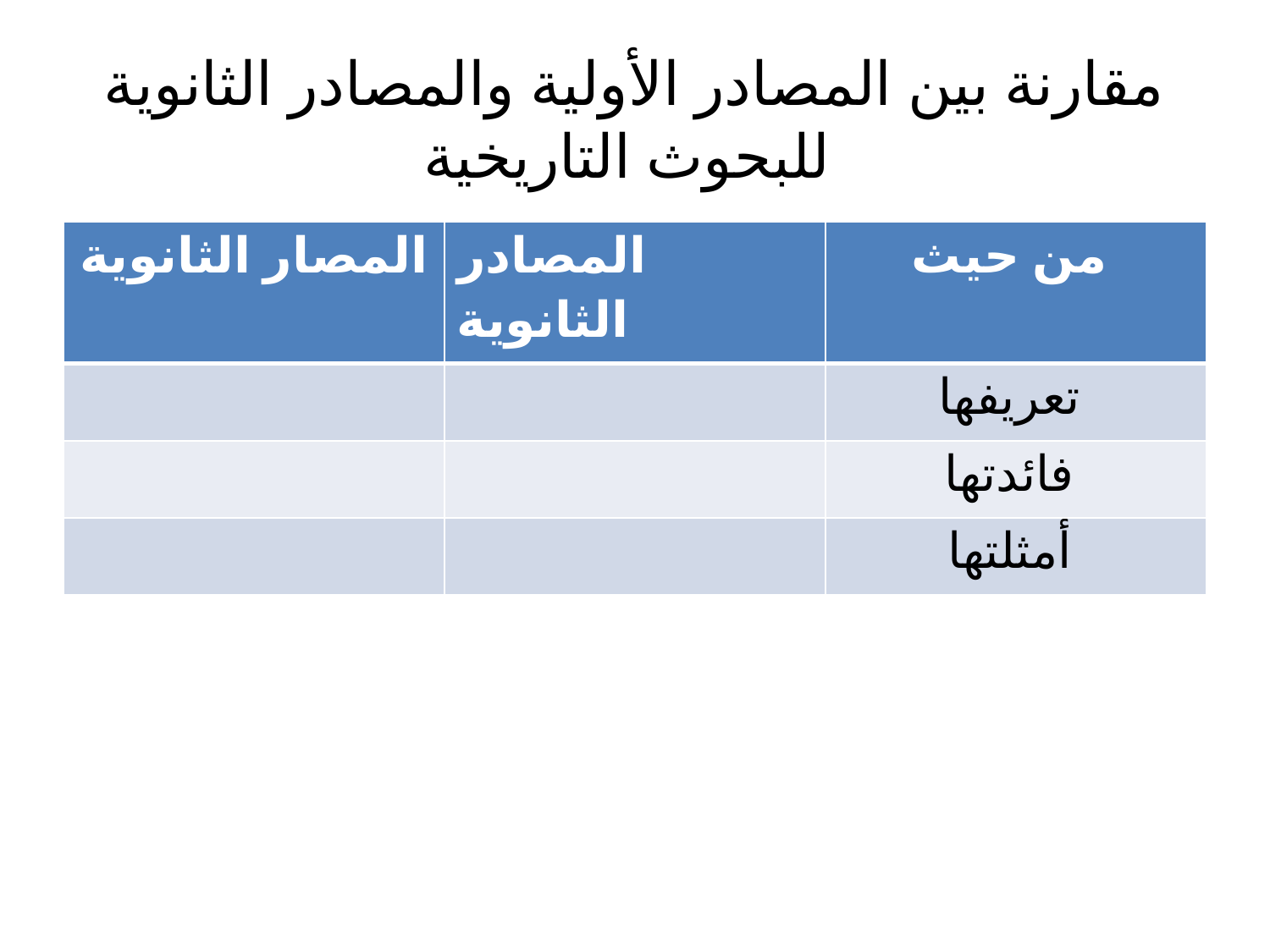

# مقارنة بين المصادر الأولية والمصادر الثانوية للبحوث التاريخية
| المصار الثانوية | المصادر الثانوية | من حيث |
| --- | --- | --- |
|  |  | تعريفها |
|  |  | فائدتها |
|  |  | أمثلتها |